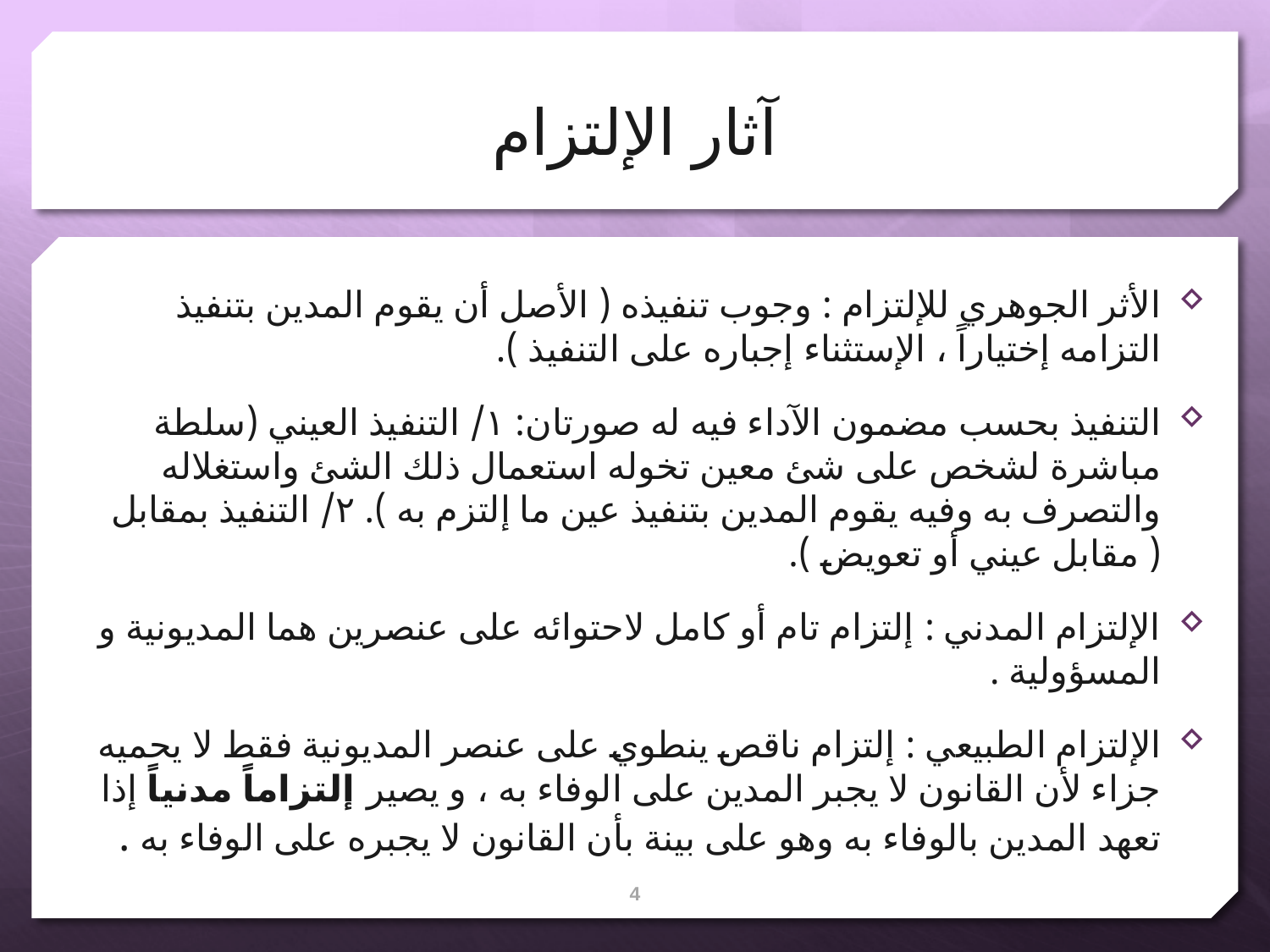

# آثار الإلتزام
الأثر الجوهري للإلتزام : وجوب تنفيذه ( الأصل أن يقوم المدين بتنفيذ التزامه إختياراً ، الإستثناء إجباره على التنفيذ ).
التنفيذ بحسب مضمون الآداء فيه له صورتان: ١/ التنفيذ العيني (سلطة مباشرة لشخص على شئ معين تخوله استعمال ذلك الشئ واستغلاله والتصرف به وفيه يقوم المدين بتنفيذ عين ما إلتزم به ). ٢/ التنفيذ بمقابل ( مقابل عيني أو تعويض ).
الإلتزام المدني : إلتزام تام أو كامل لاحتوائه على عنصرين هما المديونية و المسؤولية .
الإلتزام الطبيعي : إلتزام ناقص ينطوي على عنصر المديونية فقط لا يحميه جزاء لأن القانون لا يجبر المدين على الوفاء به ، و يصير إلتزاماً مدنياً إذا تعهد المدين بالوفاء به وهو على بينة بأن القانون لا يجبره على الوفاء به .
4